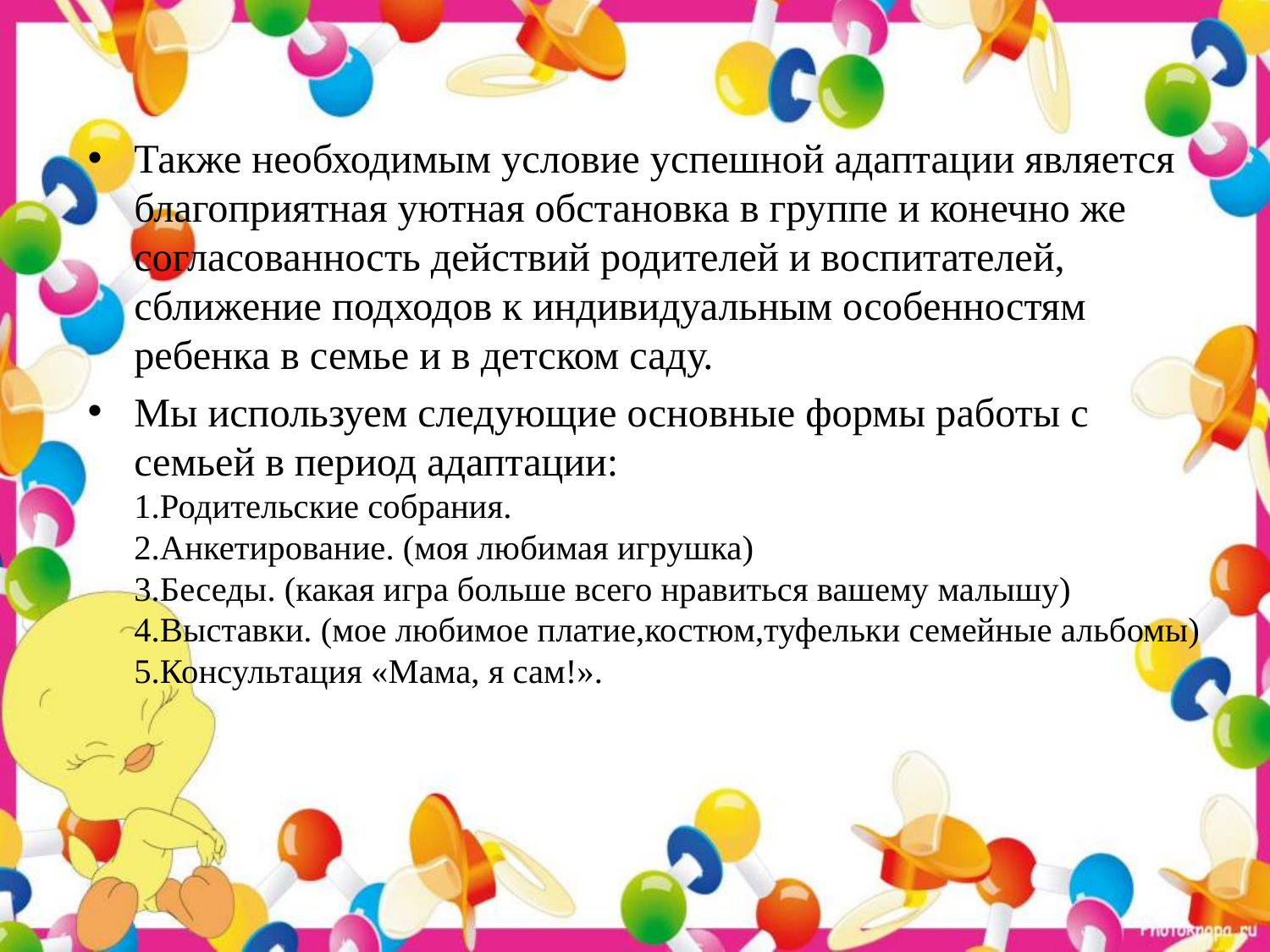

Также необходимым условие успешной адаптации является благоприятная уютная обстановка в группе и конечно же согласованность действий родителей и воспитателей, сближение подходов к индивидуальным особенностям ребенка в семье и в детском саду.
Мы используем следующие основные формы работы с семьей в период адаптации:
1.Родительские собрания.
2.Анкетирование. (моя любимая игрушка)
3.Беседы. (какая игра больше всего нравиться вашему малышу)
4.Выставки. (мое любимое платие,костюм,туфельки семейные альбомы)
5.Консультация «Мама, я сам!».